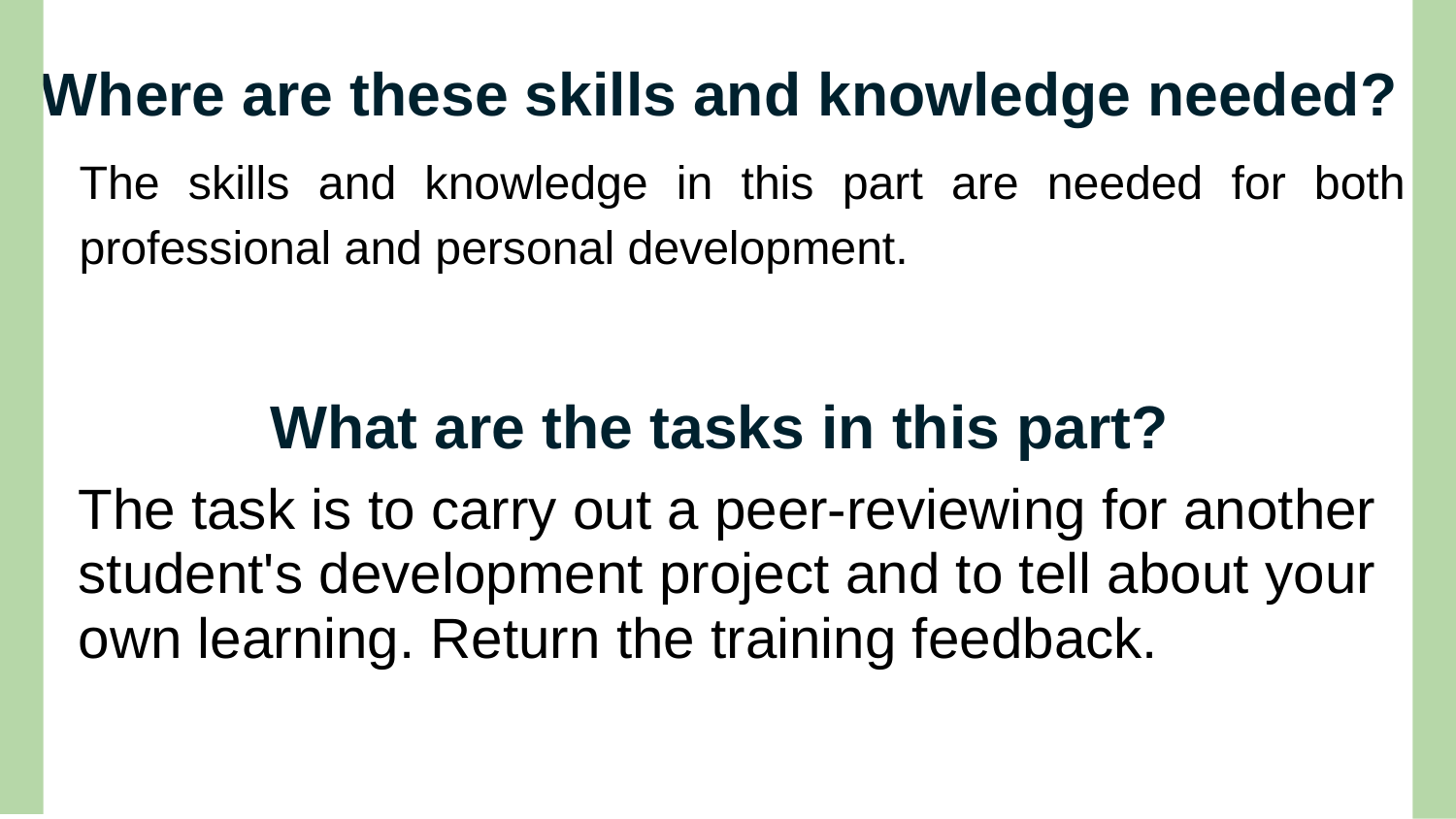

# Where are these skills and knowledge needed?

The skills and knowledge in this part are needed for both professional and personal development.
What are the tasks in this part?

The task is to carry out a peer-reviewing for another student's development project and to tell about your own learning. Return the training feedback.